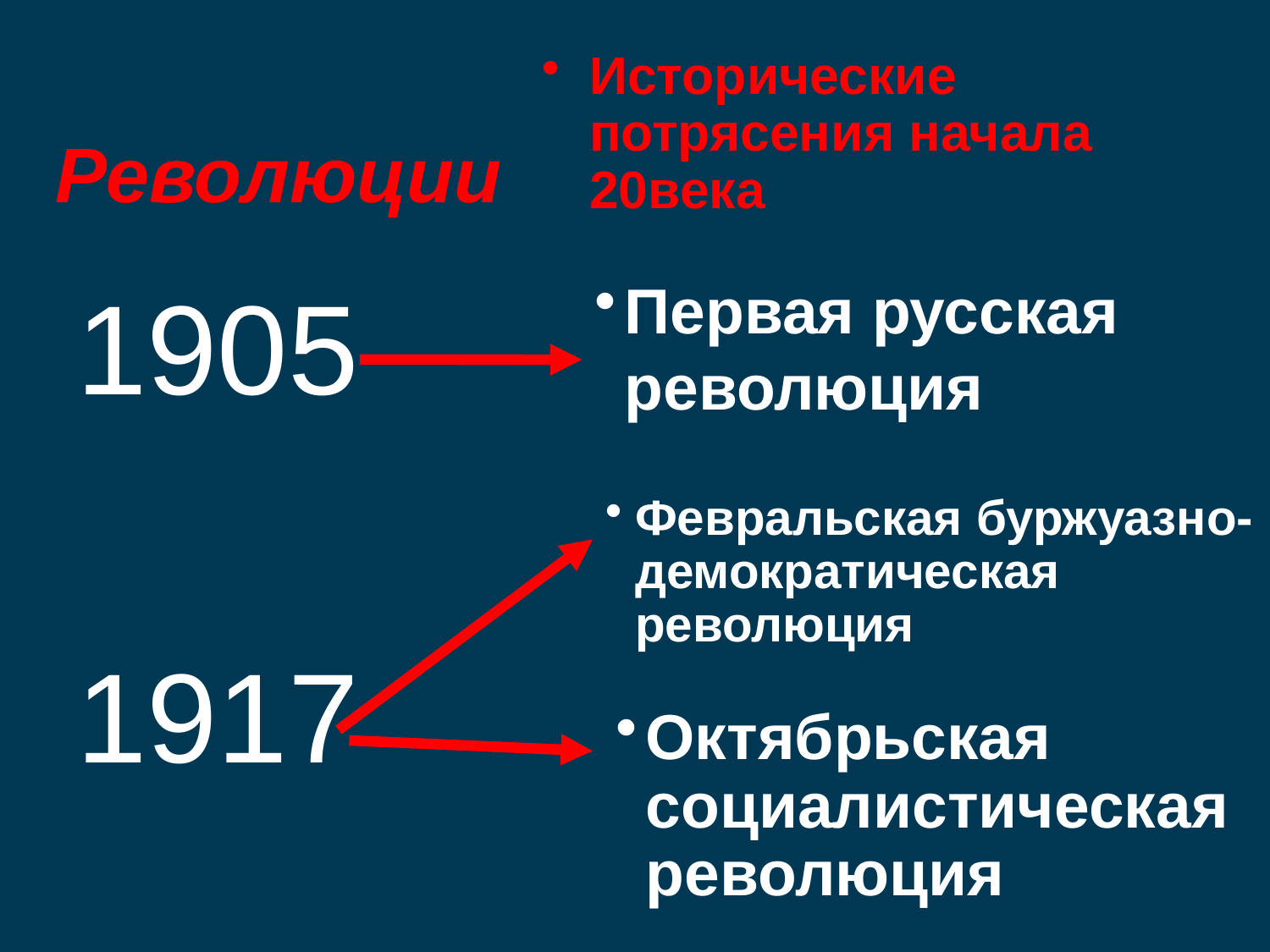

Исторические потрясения начала 20века

Революции
     1905

1917
Первая русская революция

Февральская буржуазно-демократическая революция

Октябрьская социалистическая революция